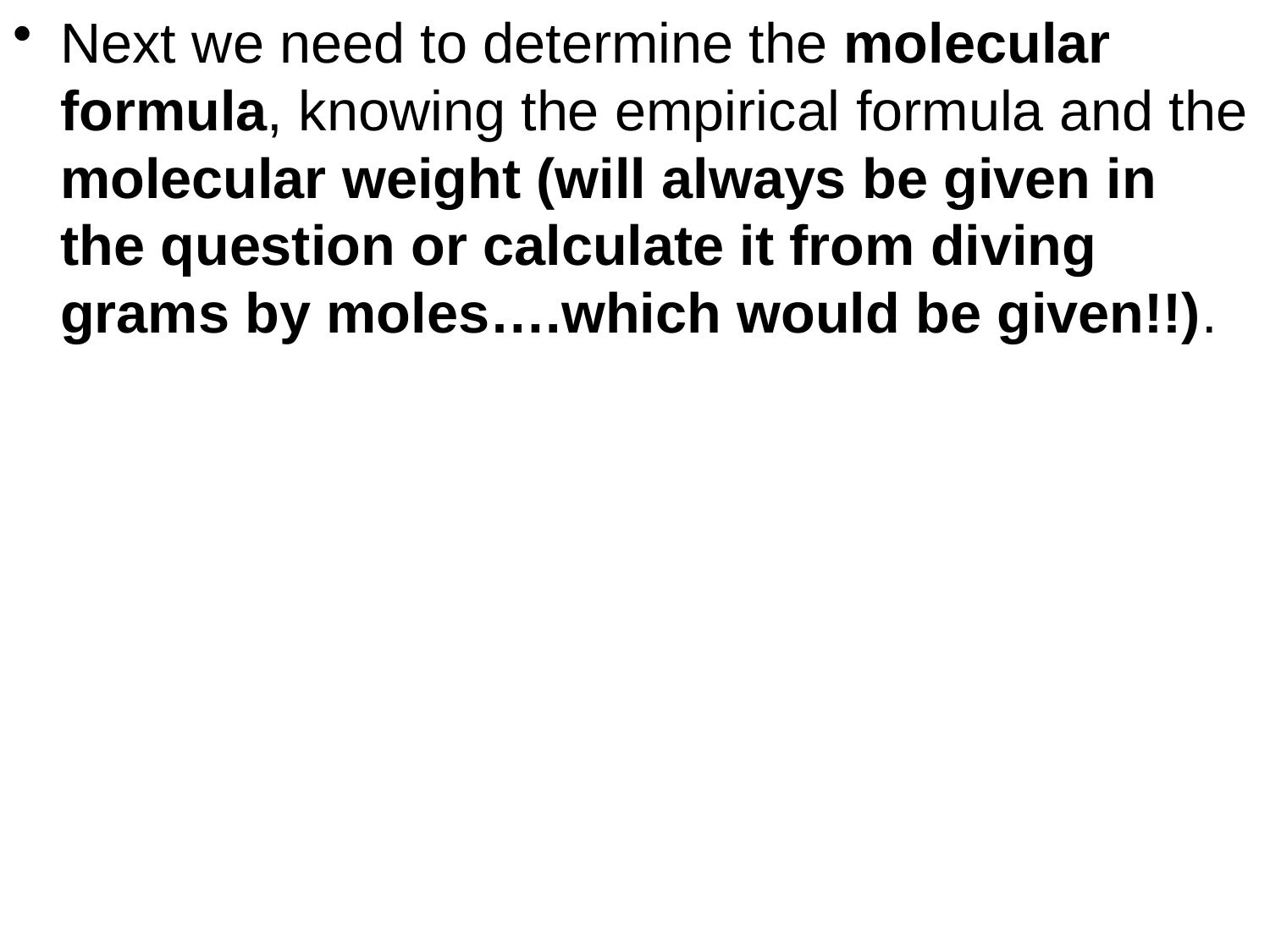

Next we need to determine the molecular formula, knowing the empirical formula and the molecular weight (will always be given in the question or calculate it from diving grams by moles….which would be given!!).